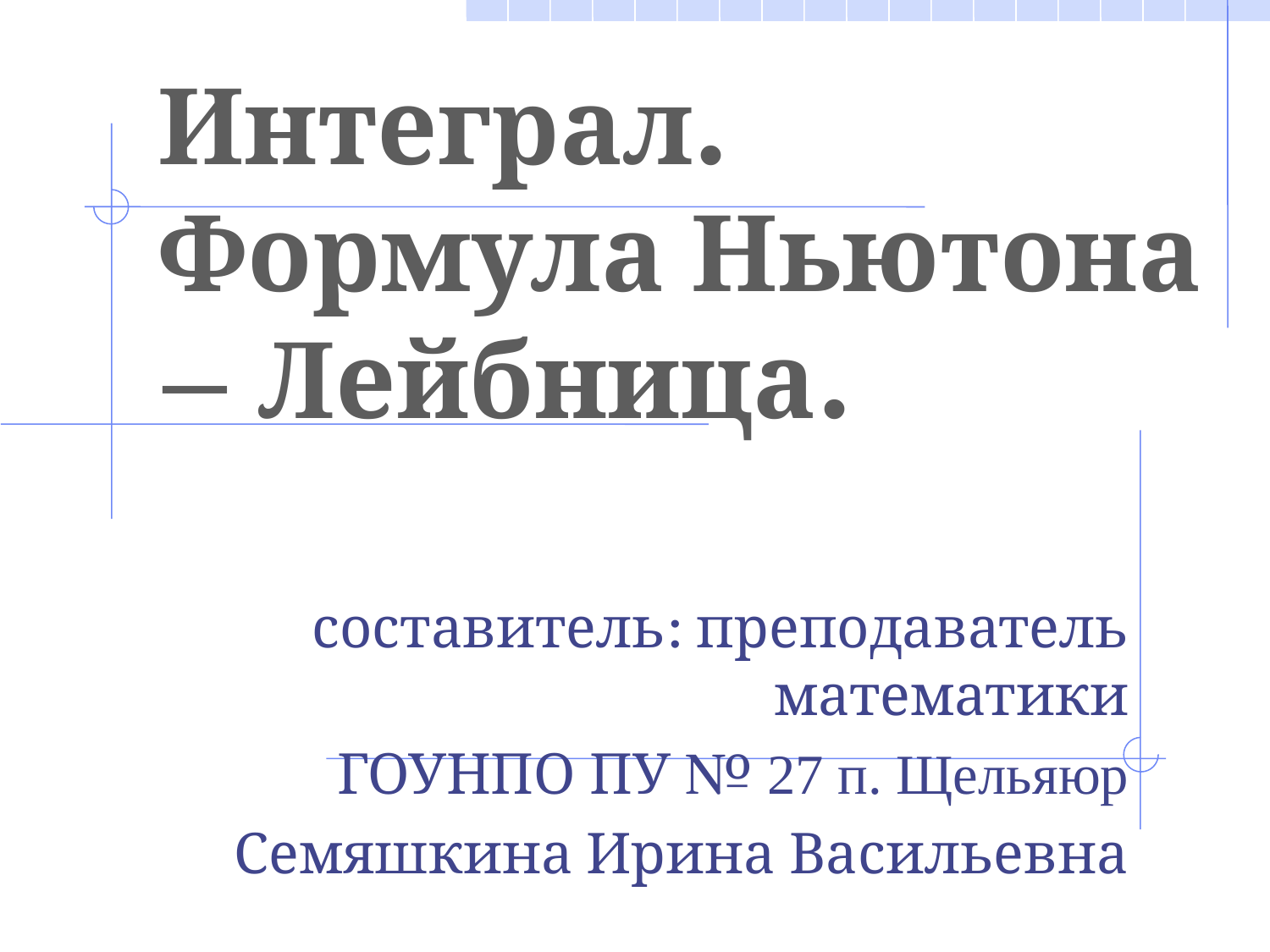

# Интеграл. Формула Ньютона – Лейбница.
составитель: преподаватель математики
ГОУНПО ПУ № 27 п. Щельяюр
 Семяшкина Ирина Васильевна